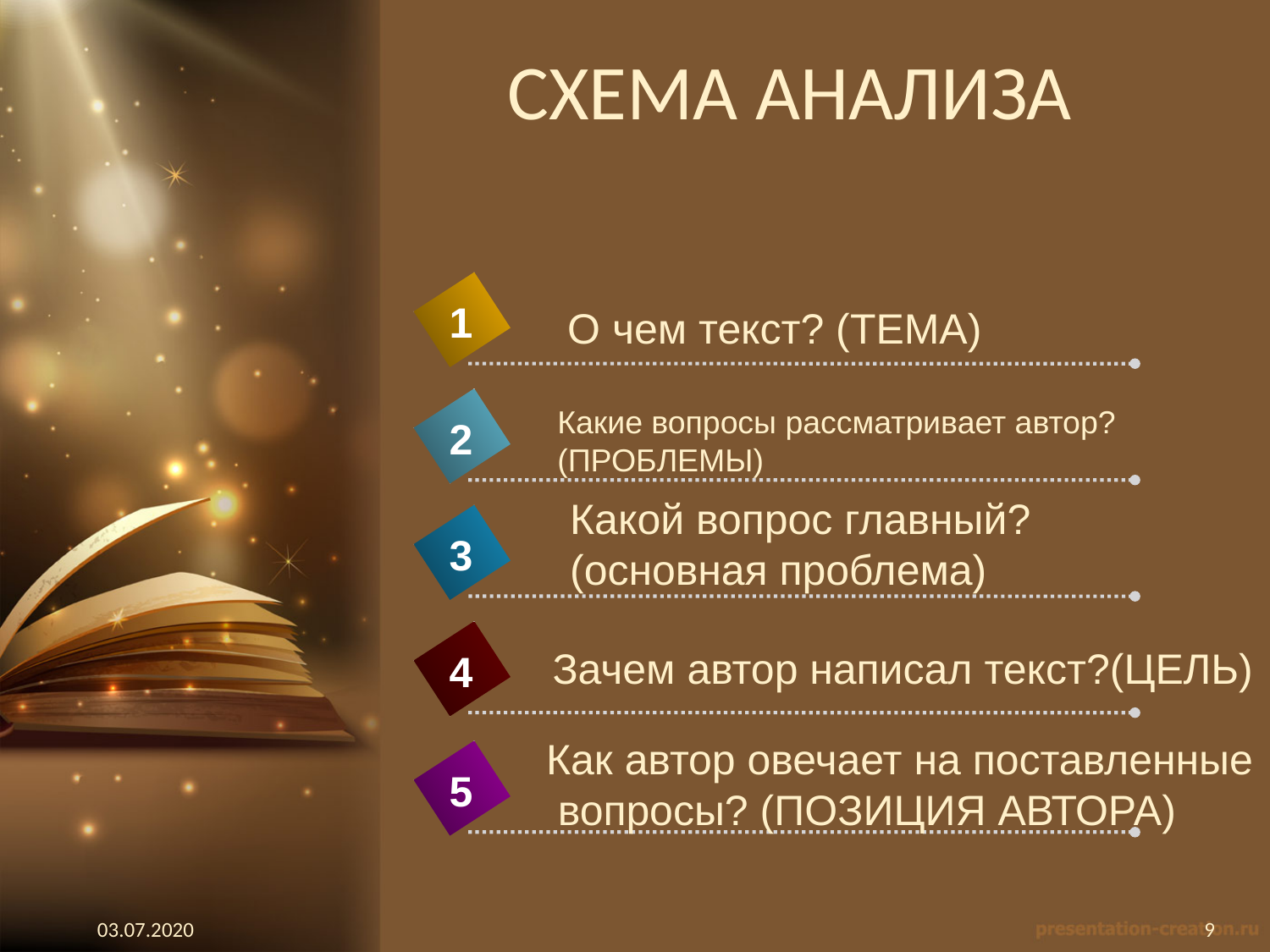

# СХЕМА АНАЛИЗА

1
О чем текст? (ТЕМА)

Какие вопросы рассматривает автор? (ПРОБЛЕМЫ)

2

Какой вопрос главный?
(основная проблема)

3

Зачем автор написал текст?(ЦЕЛЬ)
4

Как автор овечает на поставленные
 вопросы? (ПОЗИЦИЯ АВТОРА)

5